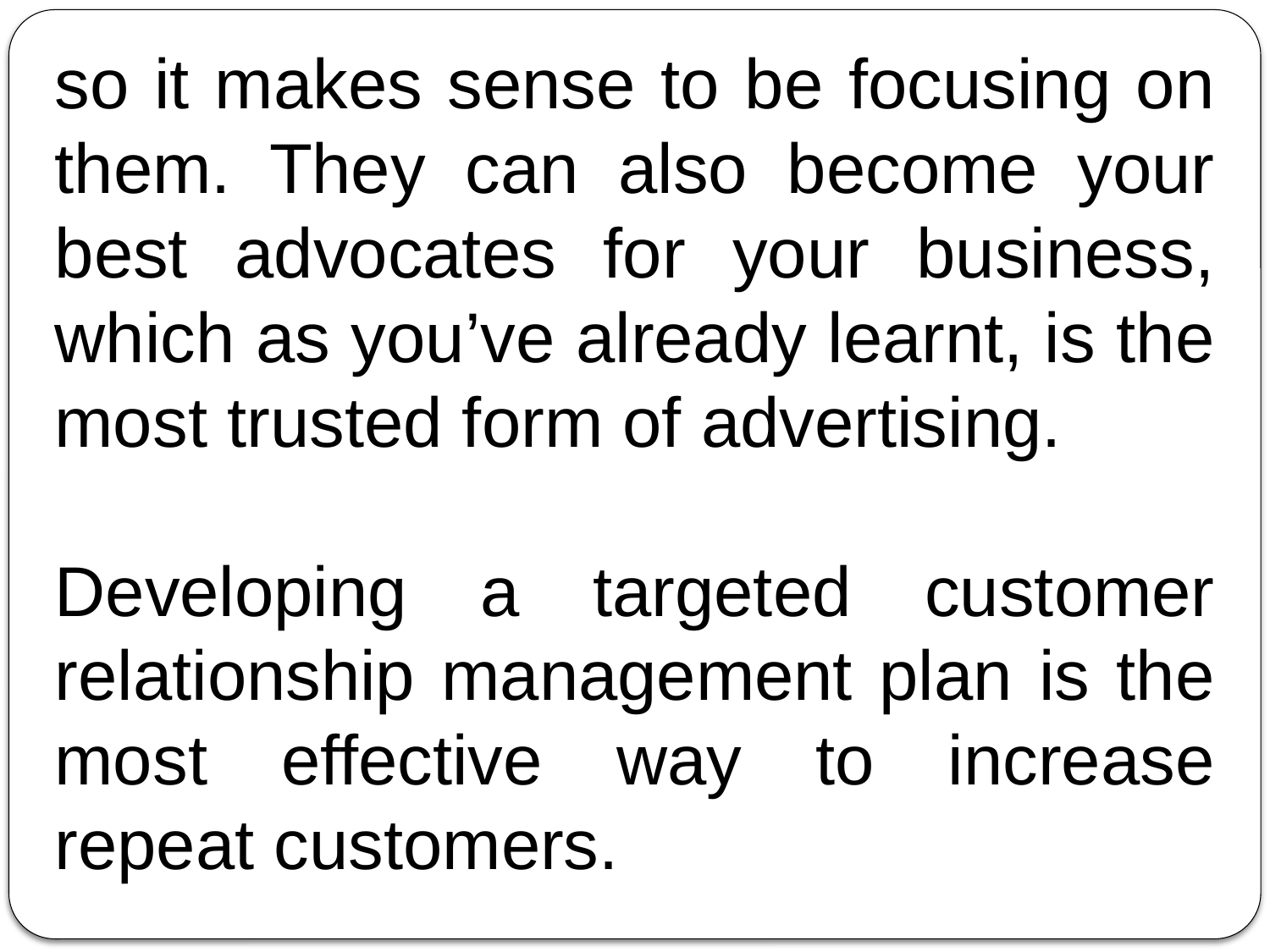

so it makes sense to be focusing on them. They can also become your best advocates for your business, which as you’ve already learnt, is the most trusted form of advertising.

Developing a targeted customer relationship management plan is the most effective way to increase repeat customers.